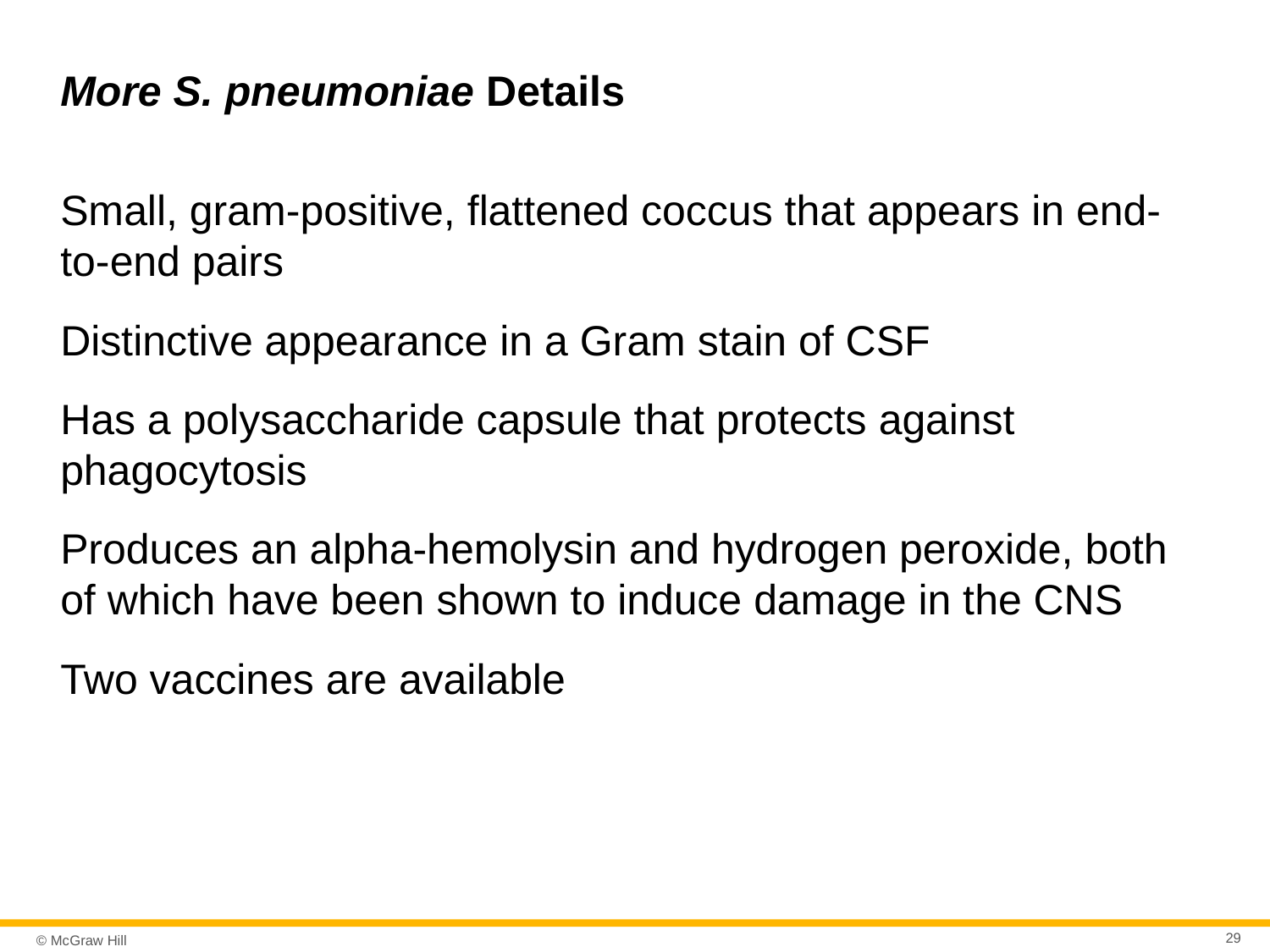

# More S. pneumoniae Details
Small, gram-positive, flattened coccus that appears in end-to-end pairs
Distinctive appearance in a Gram stain of CSF
Has a polysaccharide capsule that protects against phagocytosis
Produces an alpha-hemolysin and hydrogen peroxide, both of which have been shown to induce damage in the CNS
Two vaccines are available